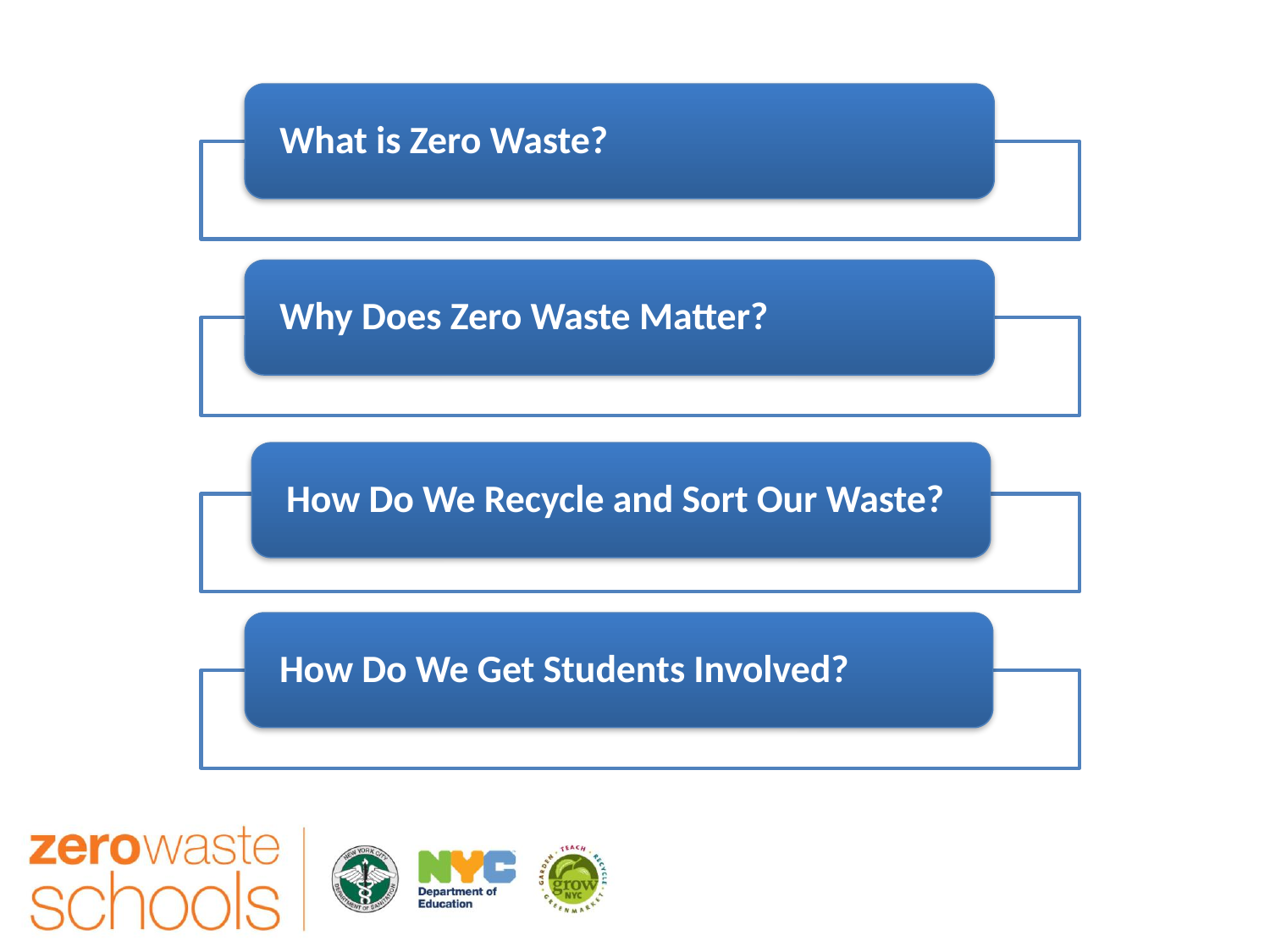

What is Zero Waste?
Why Does Zero Waste Matter?
How Do We Recycle and Sort Our Waste?
How Do We Get Students Involved?